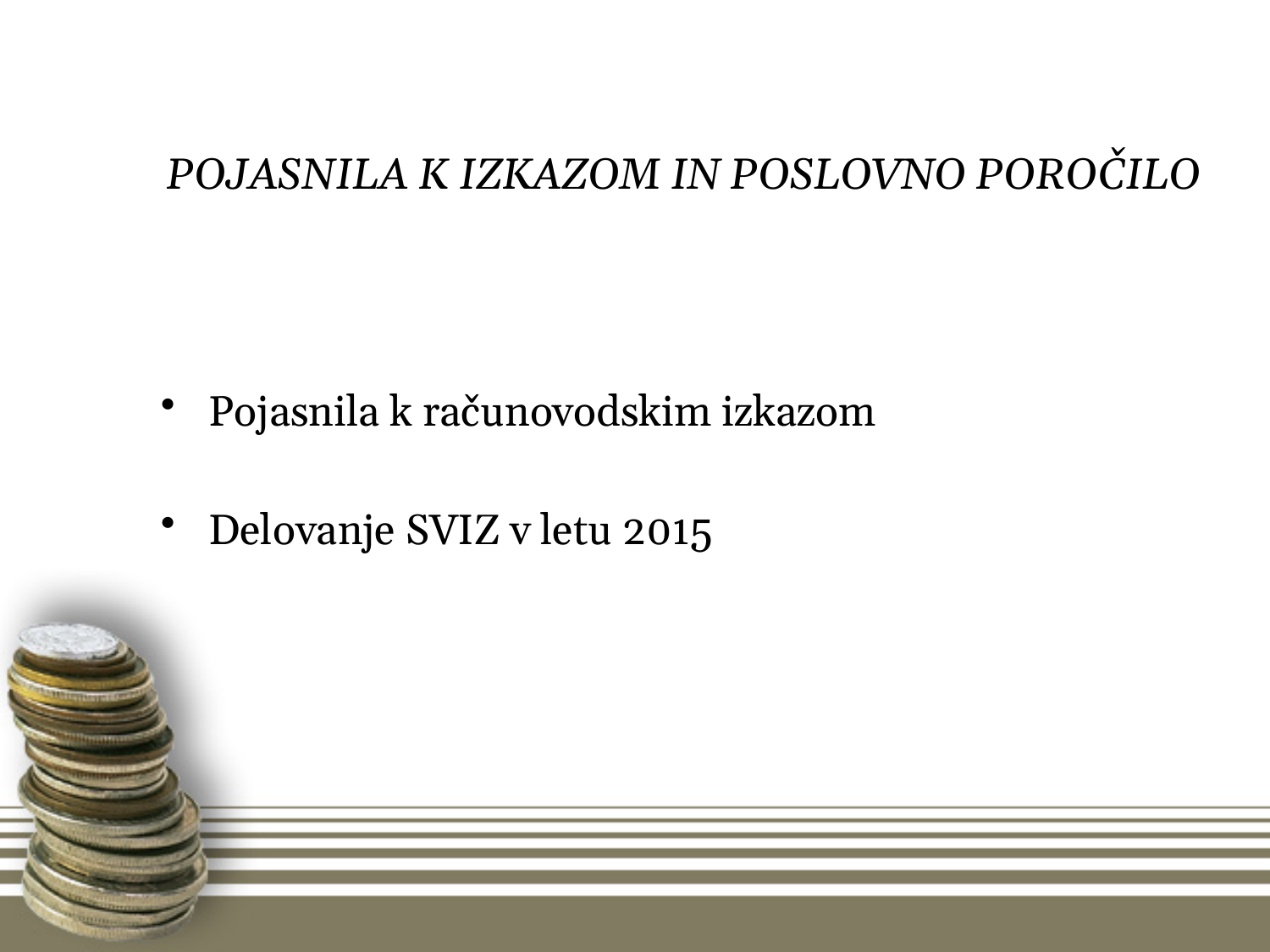

# POJASNILA K IZKAZOM IN POSLOVNO POROČILO

Pojasnila k računovodskim izkazom

Delovanje SVIZ v letu 2015